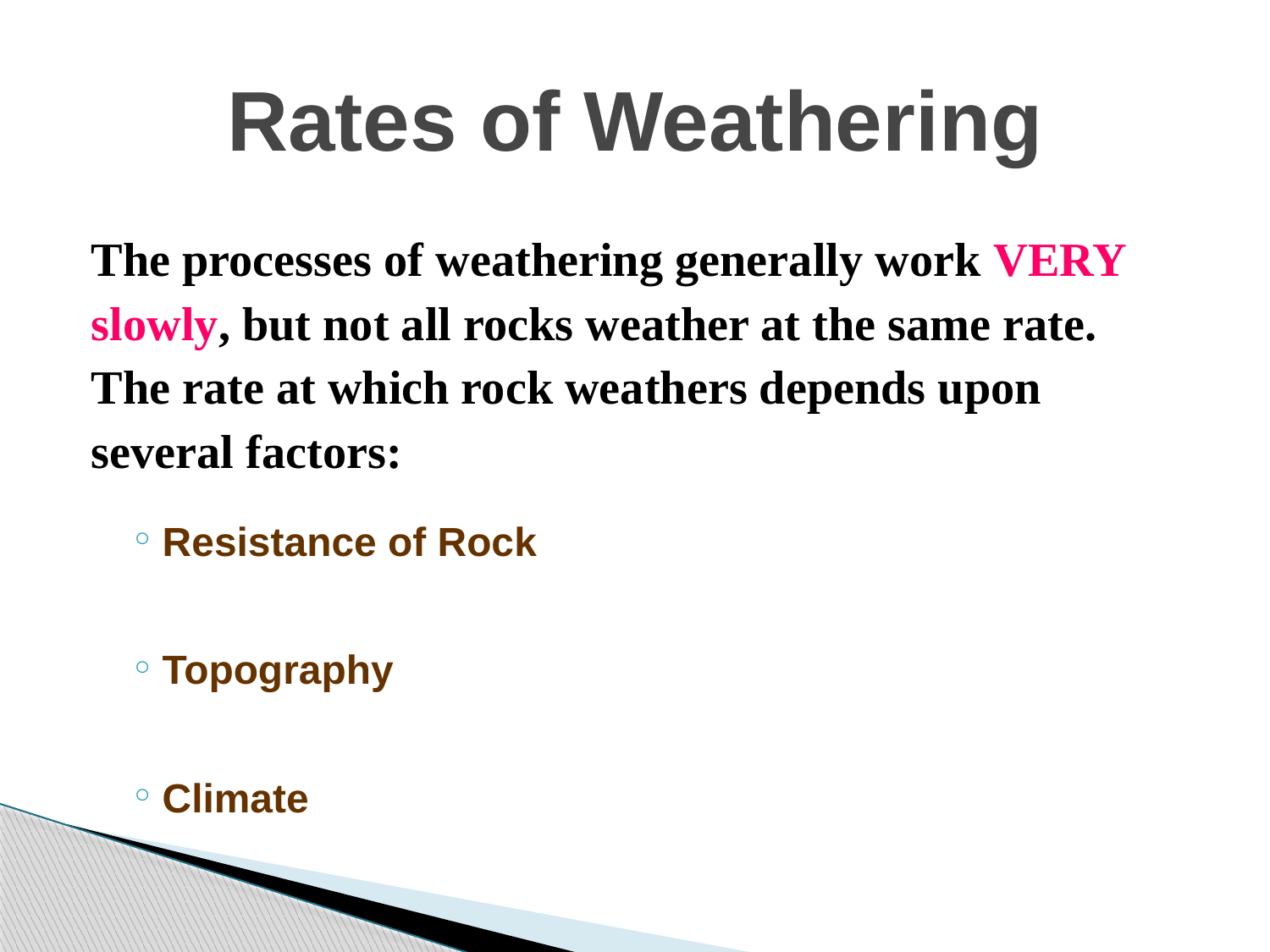

# Rates of Weathering
The processes of weathering generally work VERY
slowly, but not all rocks weather at the same rate.
The rate at which rock weathers depends upon
several factors:

Resistance of Rock

Topography

Climate